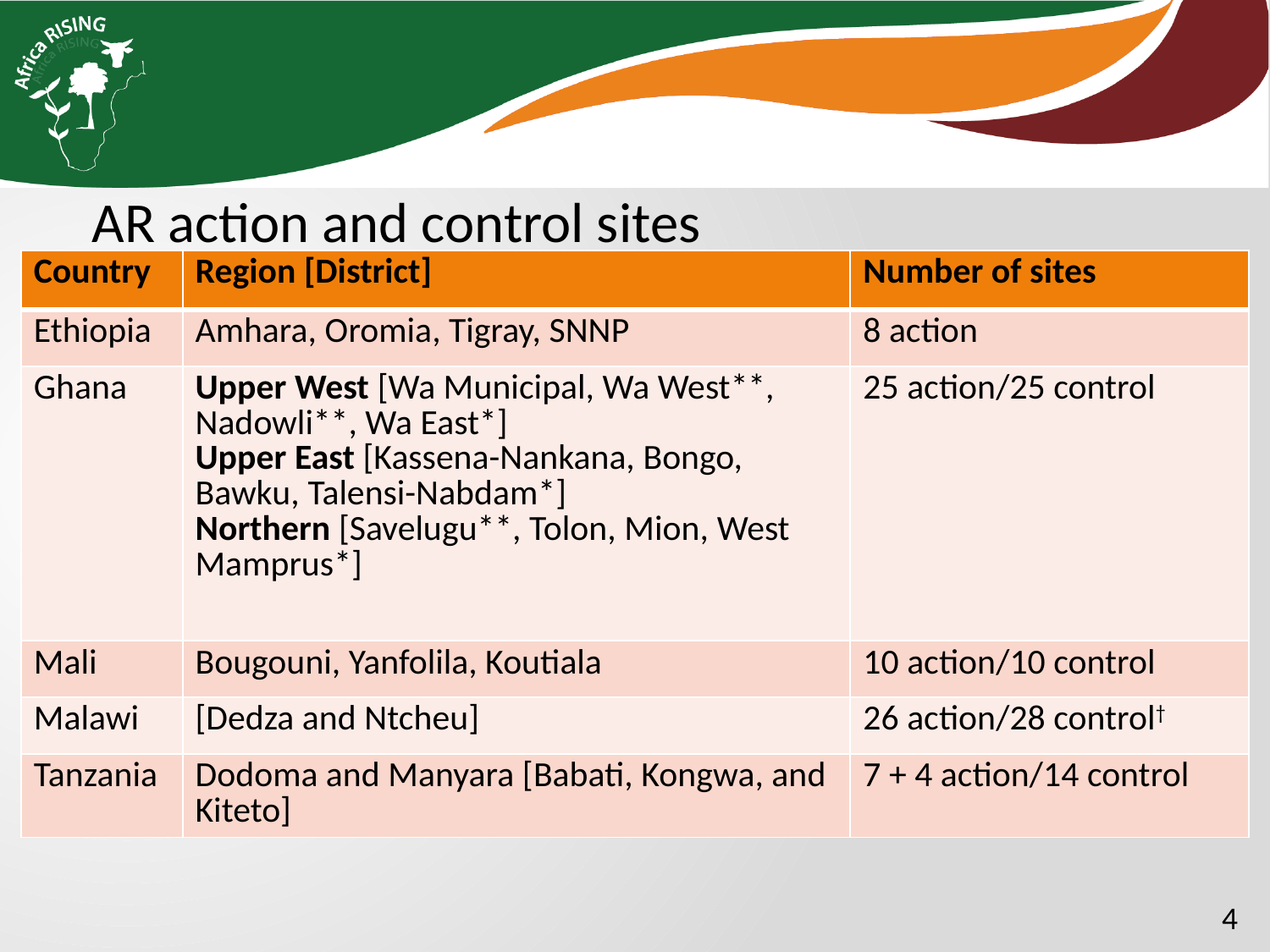

AR action and control sites
| Country | Region [District] | Number of sites |
| --- | --- | --- |
| Ethiopia | Amhara, Oromia, Tigray, SNNP | 8 action |
| Ghana | Upper West [Wa Municipal, Wa West\*\*, Nadowli\*\*, Wa East\*] Upper East [Kassena-Nankana, Bongo, Bawku, Talensi-Nabdam\*] Northern [Savelugu\*\*, Tolon, Mion, West Mamprus\*] | 25 action/25 control |
| Mali | Bougouni, Yanfolila, Koutiala | 10 action/10 control |
| Malawi | [Dedza and Ntcheu] | 26 action/28 control† |
| Tanzania | Dodoma and Manyara [Babati, Kongwa, and Kiteto] | 7 + 4 action/14 control |
4